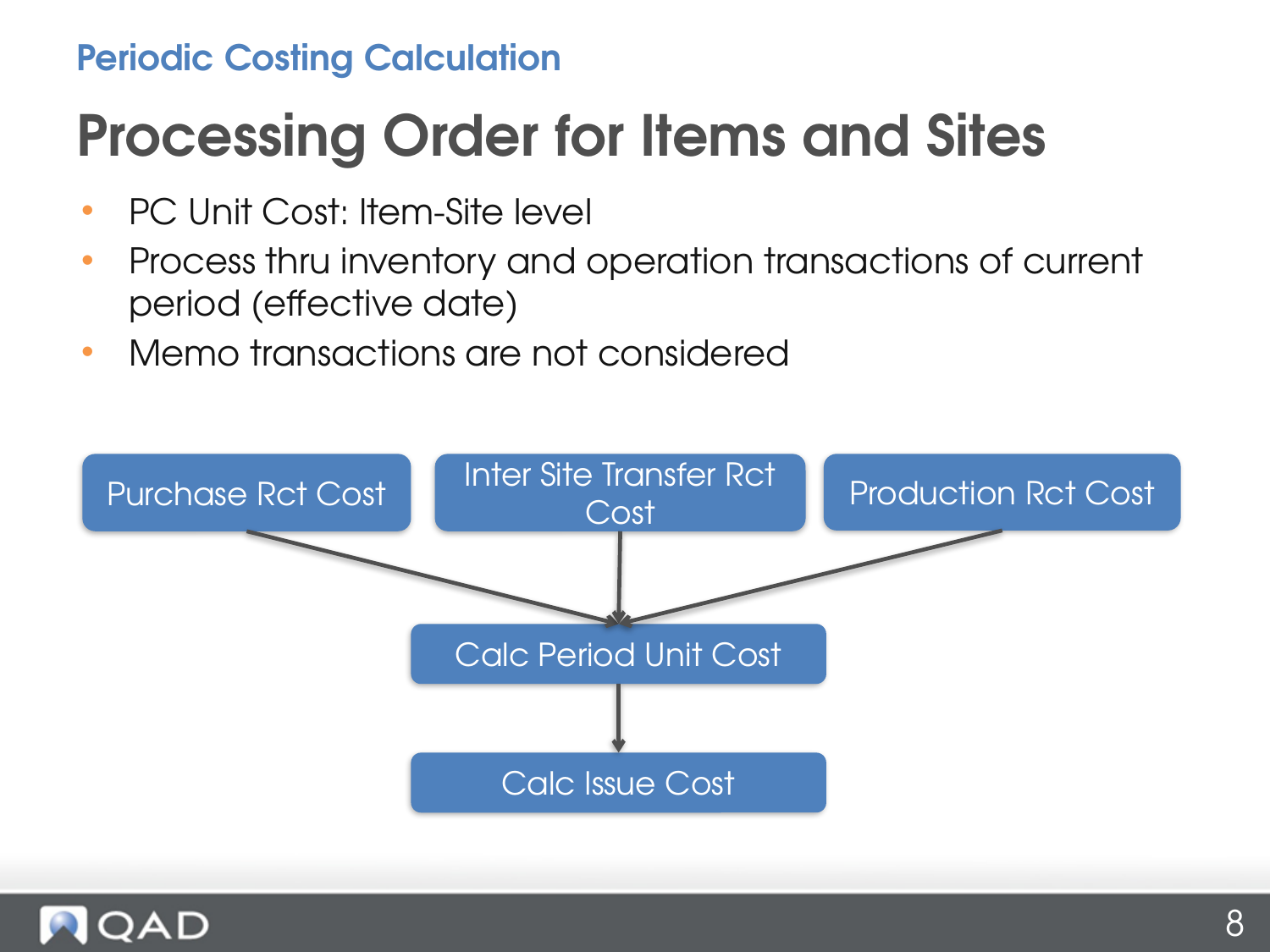

Periodic Costing Calculation
# Processing Order for Items and Sites
PC Unit Cost: Item-Site level
Process thru inventory and operation transactions of current period (effective date)
Memo transactions are not considered

Purchase Rct Cost
Inter Site Transfer Rct Cost
Production Rct Cost
Calc Period Unit Cost
Calc Issue Cost
8